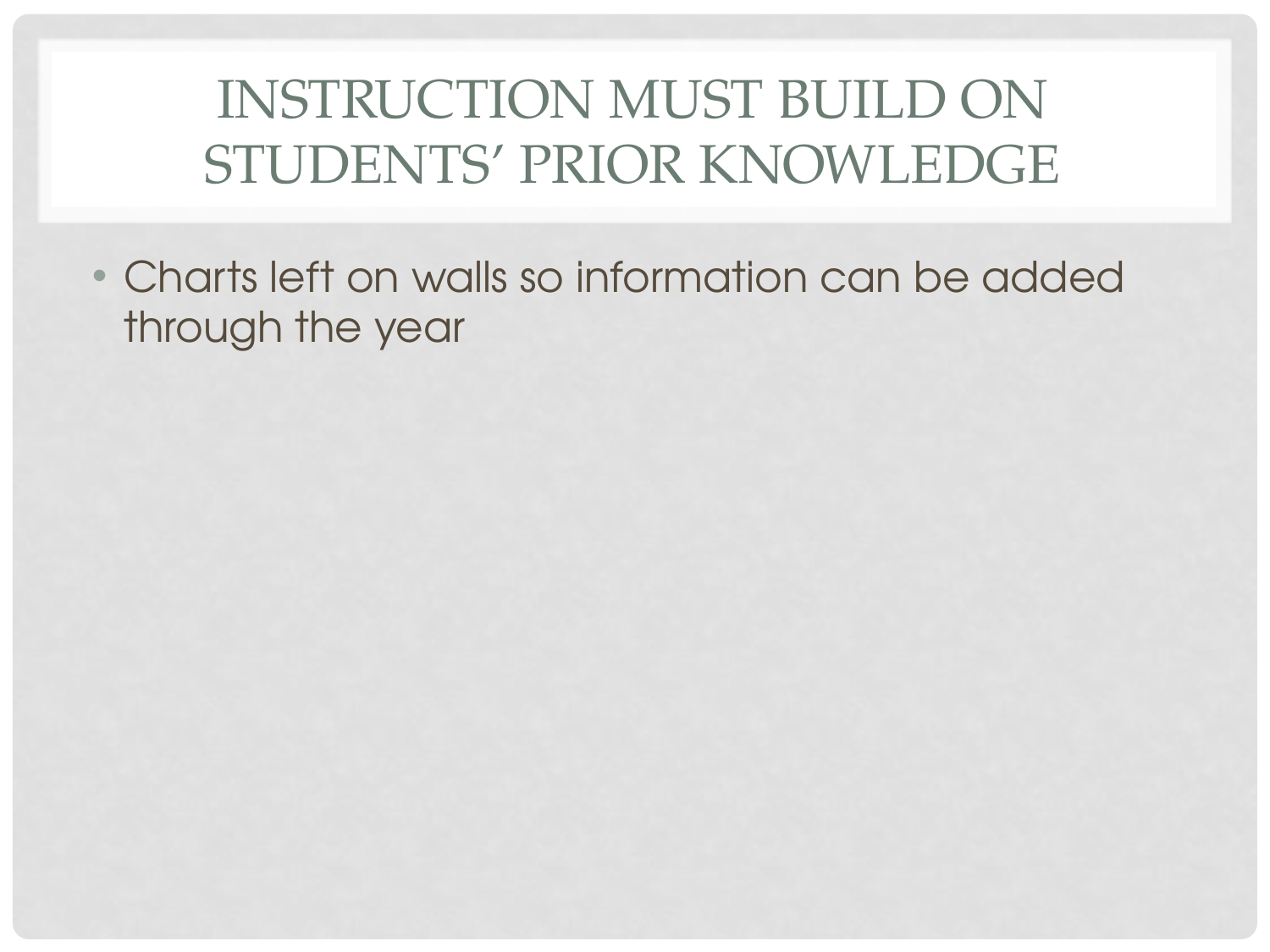

# Instruction must build on students’ prior knowledge
Charts left on walls so information can be added through the year